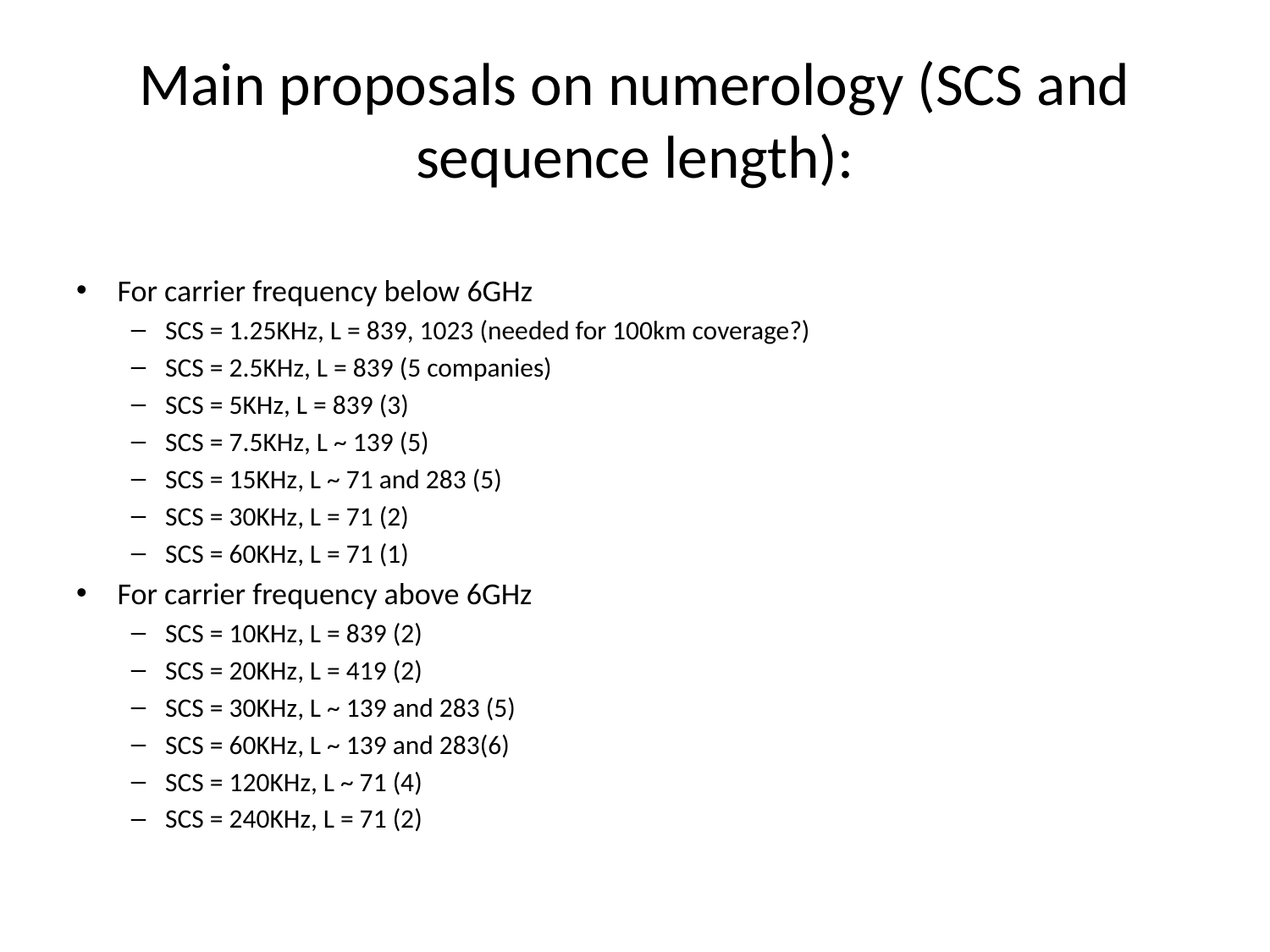

# Main proposals on numerology (SCS and sequence length):

For carrier frequency below 6GHz
SCS = 1.25KHz, L = 839, 1023 (needed for 100km coverage?)
SCS = 2.5KHz, L = 839 (5 companies)
SCS = 5KHz, L = 839 (3)
SCS = 7.5KHz, L ~ 139 (5)
SCS = 15KHz, L ~ 71 and 283 (5)
SCS = 30KHz, L = 71 (2)
SCS = 60KHz, L = 71 (1)
For carrier frequency above 6GHz
SCS = 10KHz, L = 839 (2)
SCS = 20KHz, L = 419 (2)
SCS = 30KHz, L ~ 139 and 283 (5)
SCS = 60KHz, L ~ 139 and 283(6)
SCS = 120KHz, L ~ 71 (4)
SCS = 240KHz, L = 71 (2)